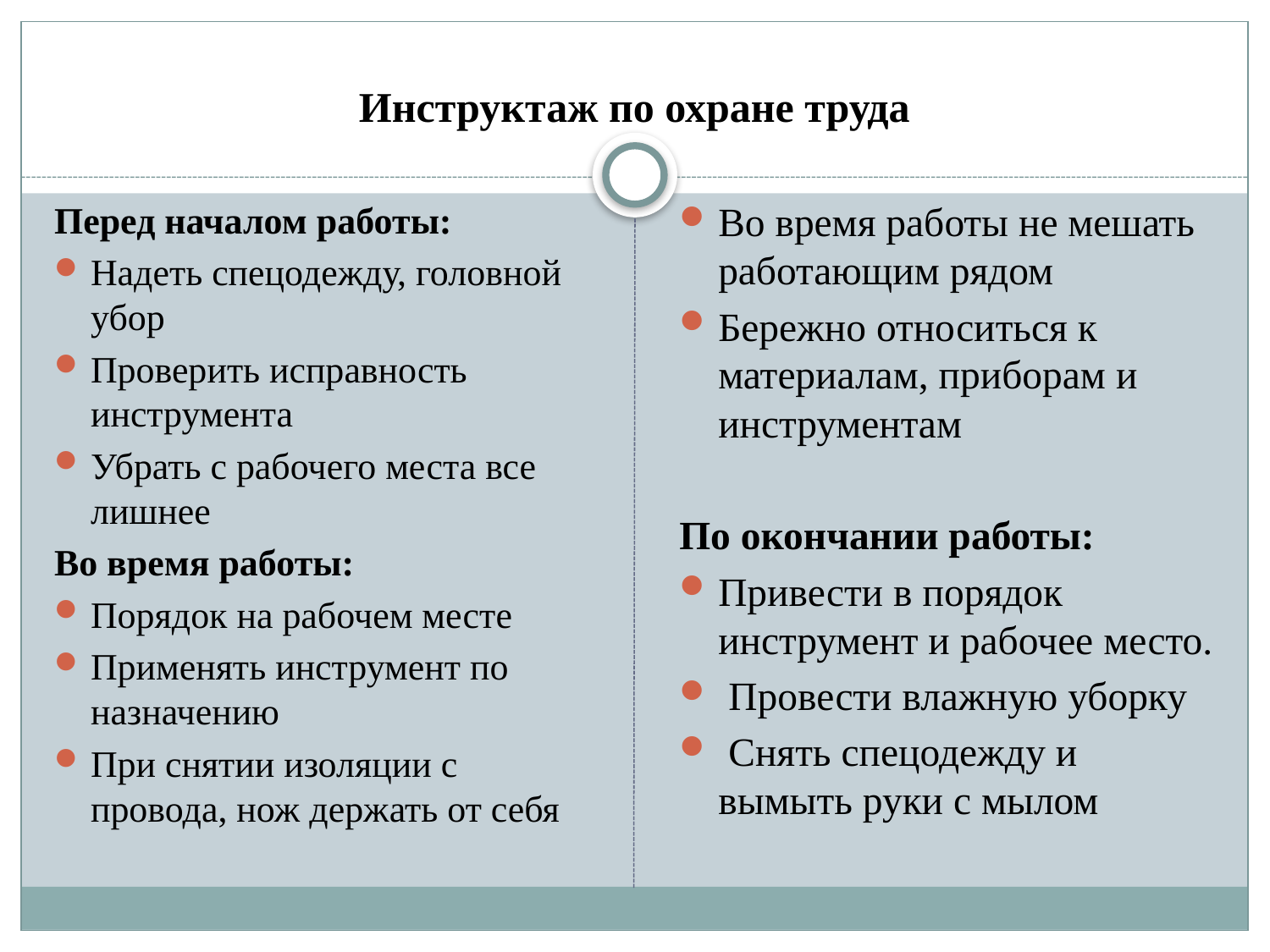

# Инструктаж по охране труда
Перед началом работы:
Надеть спецодежду, головной убор
Проверить исправность инструмента
Убрать с рабочего места все лишнее
Во время работы:
Порядок на рабочем месте
Применять инструмент по назначению
При снятии изоляции с провода, нож держать от себя

Во время работы не мешать  работающим рядом
Бережно относиться к материалам, приборам и инструментам

По окончании работы:
Привести в порядок инструмент и рабочее место.
 Провести влажную уборку
 Снять спецодежду и вымыть руки с мылом